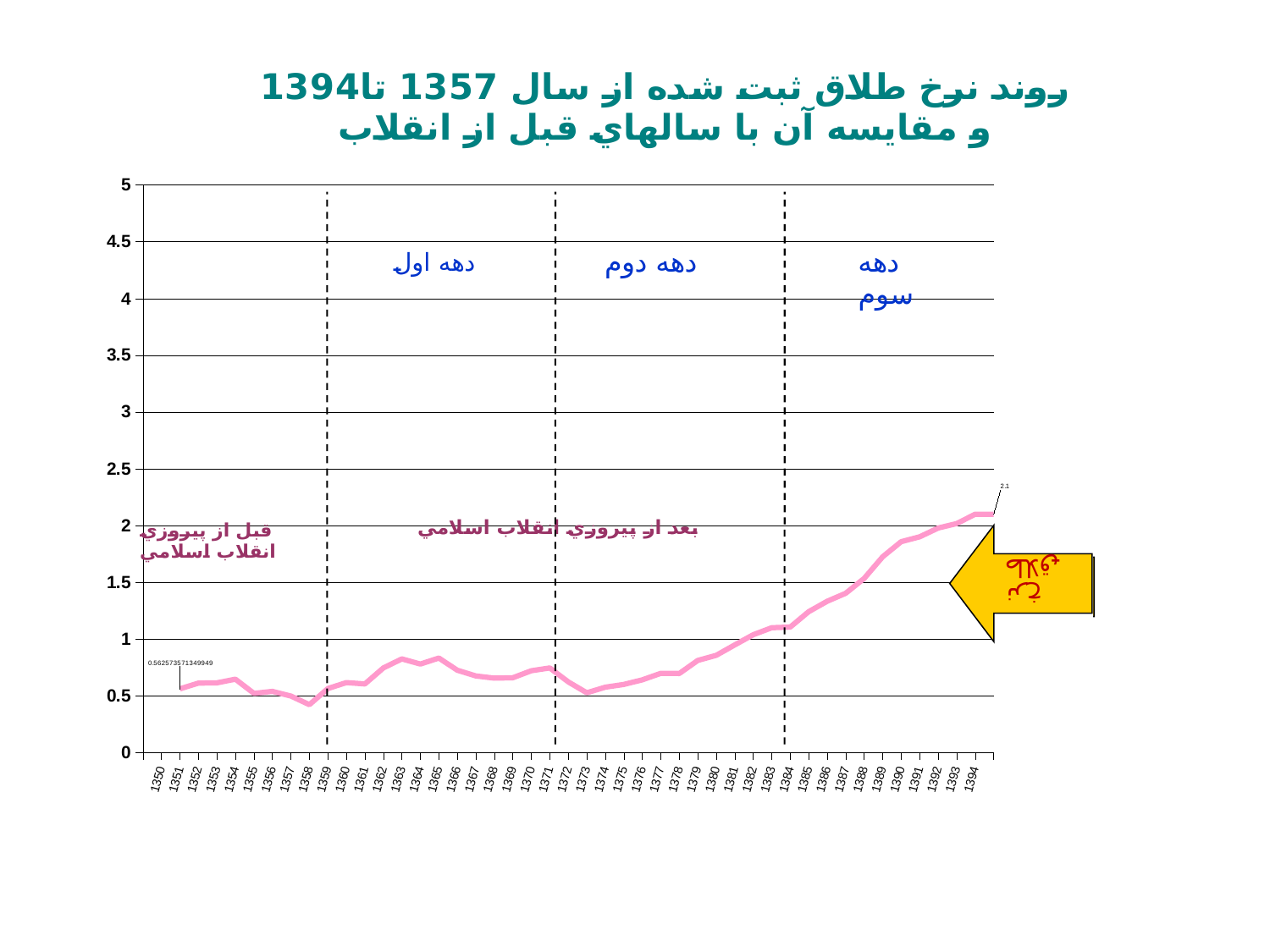

### Chart: روند نرخ طلاق ثبت شده از سال 1357 تا1394
و مقايسه آن با سالهاي قبل از انقلاب

| Category | نرخ طلاق ( در هزار نفر) |
|---|---|
|  | 0.0 |
| 1350 | None |
| 1351 | 0.5625735713499486 |
| 1352 | 0.6128333112718388 |
| 1353 | 0.6149862429777329 |
| 1354 | 0.6472734244318842 |
| 1355 | 0.521855106295921 |
| 1356 | 0.5395493619070512 |
| 1357 | 0.4986223060369933 |
| 1358 | 0.42250440331716993 |
| 1359 | 0.5651327906595537 |
| 1360 | 0.6171052824135959 |
| 1361 | 0.6055304931511517 |
| 1362 | 0.7459977158942076 |
| 1363 | 0.8259227350890517 |
| 1364 | 0.7806730599146 |
| 1365 | 0.8334977307274092 |
| 1366 | 0.7257445229641126 |
| 1367 | 0.675800828048642 |
| 1368 | 0.6562188310030266 |
| 1369 | 0.6598869237334953 |
| 1370 | 0.7212057180986676 |
| 1371 | 0.746031622334565 |
| 1372 | 0.6231533076338571 |
| 1373 | 0.527128629834893 |
| 1374 | 0.5768150039342976 |
| 1375 | 0.6008303891806488 |
| 1376 | 0.6414637470954583 |
| 1377 | 0.6983230486608236 |
| 1378 | 0.6969737106674911 |
| 1379 | 0.8122572262389433 |
| 1380 | 0.8573506579703931 |
| 1381 | 0.9492588360462781 |
| 1382 | 1.038936858935358 |
| 1383 | 1.1004733308510743 |
| 1384 | 1.1062529845292115 |
| 1385 | 1.241847226451558 |
| 1386 | 1.3339663357447398 |
| 1387 | 1.4038084581723071 |
| 1388 | 1.5349769592332843 |
| 1389 | 1.725538789184901 |
| 1390 | 1.8584699041185313 |
| 1391 | 1.9007535482292022 |
| 1392 | 1.9785012446379069 |
| 1393 | 2.0179480732394253 |
| 1394 | 2.1 |

### Chart: روند نرخ طلاق ثبت شده از سال 1357 تا1394
و مقايسه آن با سالهاي قبل از انقلاب

| Category | نرخ طلاق ( در هزار نفر) |
|---|---|
|  | 0.0 |
| 1350 | None |
| 1351 | 0.5625735713499486 |
| 1352 | 0.6128333112718388 |
| 1353 | 0.6149862429777329 |
| 1354 | 0.6472734244318842 |
| 1355 | 0.521855106295921 |
| 1356 | 0.5395493619070512 |
| 1357 | 0.4986223060369933 |
| 1358 | 0.42250440331716993 |
| 1359 | 0.5651327906595537 |
| 1360 | 0.6171052824135959 |
| 1361 | 0.6055304931511517 |
| 1362 | 0.7459977158942076 |
| 1363 | 0.8259227350890517 |
| 1364 | 0.7806730599146 |
| 1365 | 0.8334977307274092 |
| 1366 | 0.7257445229641126 |
| 1367 | 0.675800828048642 |
| 1368 | 0.6562188310030266 |
| 1369 | 0.6598869237334953 |
| 1370 | 0.7212057180986676 |
| 1371 | 0.746031622334565 |
| 1372 | 0.6231533076338571 |
| 1373 | 0.527128629834893 |
| 1374 | 0.5768150039342976 |
| 1375 | 0.6008303891806488 |
| 1376 | 0.6414637470954583 |
| 1377 | 0.6983230486608236 |
| 1378 | 0.6969737106674911 |
| 1379 | 0.8122572262389433 |
| 1380 | 0.8573506579703931 |
| 1381 | 0.9492588360462781 |
| 1382 | 1.038936858935358 |
| 1383 | 1.1004733308510743 |
| 1384 | 1.1062529845292115 |
| 1385 | 1.241847226451558 |
| 1386 | 1.3339663357447398 |
| 1387 | 1.4038084581723071 |
| 1388 | 1.5349769592332843 |
| 1389 | 1.725538789184901 |
| 1390 | 1.8584699041185313 |
| 1391 | 1.9007535482292022 |
| 1392 | 1.9785012446379069 |
| 1393 | 2.0179480732394253 |
| 1394 | 2.1 |